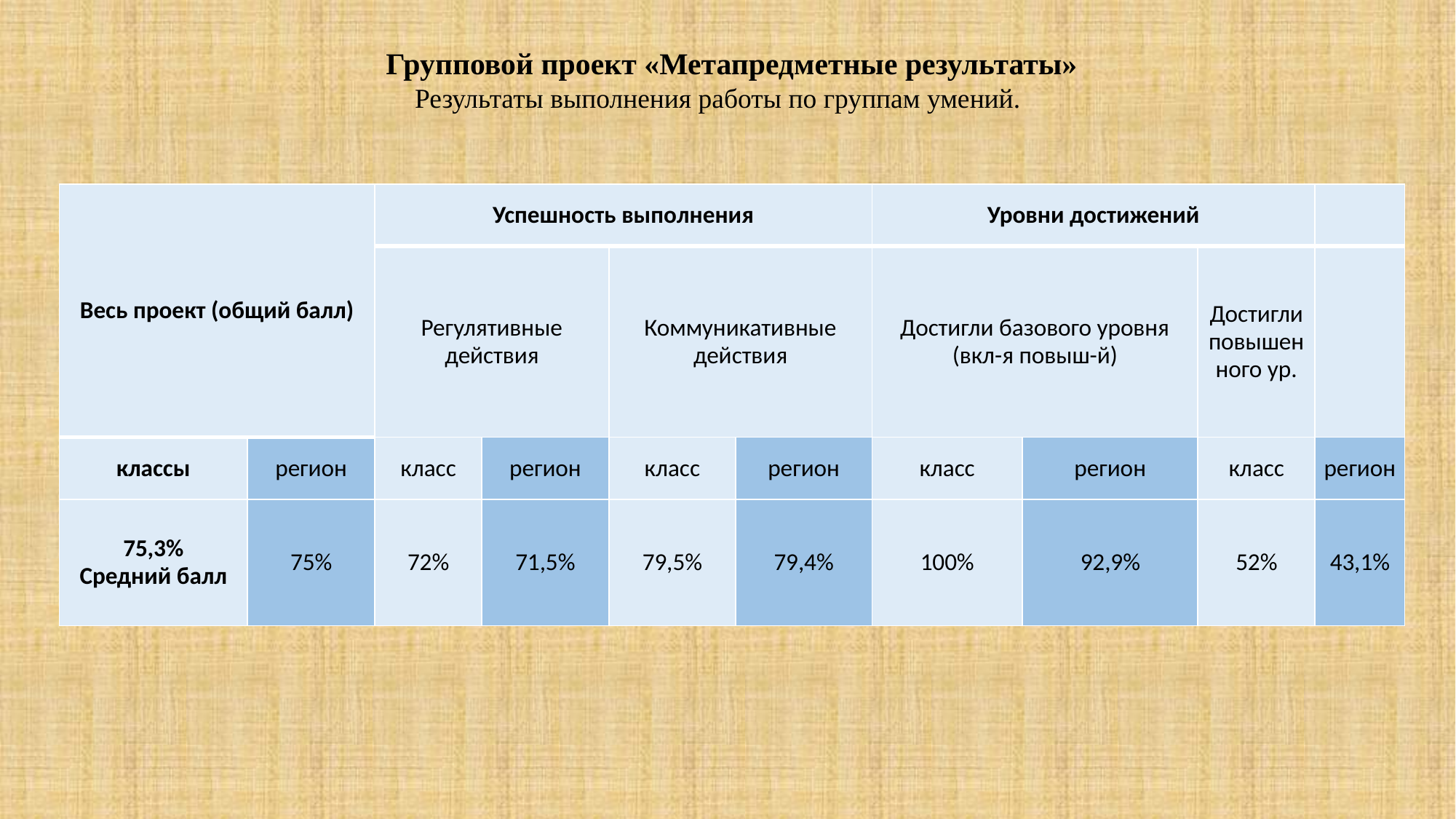

Групповой проект «Метапредметные результаты»
Результаты выполнения работы по группам умений.
| Весь проект (общий балл) |  | Успешность выполнения |  |  |  | Уровни достижений |  |  |  |
| --- | --- | --- | --- | --- | --- | --- | --- | --- | --- |
|  |  | Регулятивные действия |  | Коммуникативные действия |  | Достигли базового уровня (вкл-я повыш-й) |  | Достигли повышенного ур. |  |
| классы | регион | класс | регион | класс | регион | класс | регион | класс | регион |
| 75,3% Средний балл | 75% | 72% | 71,5% | 79,5% | 79,4% | 100% | 92,9% | 52% | 43,1% |